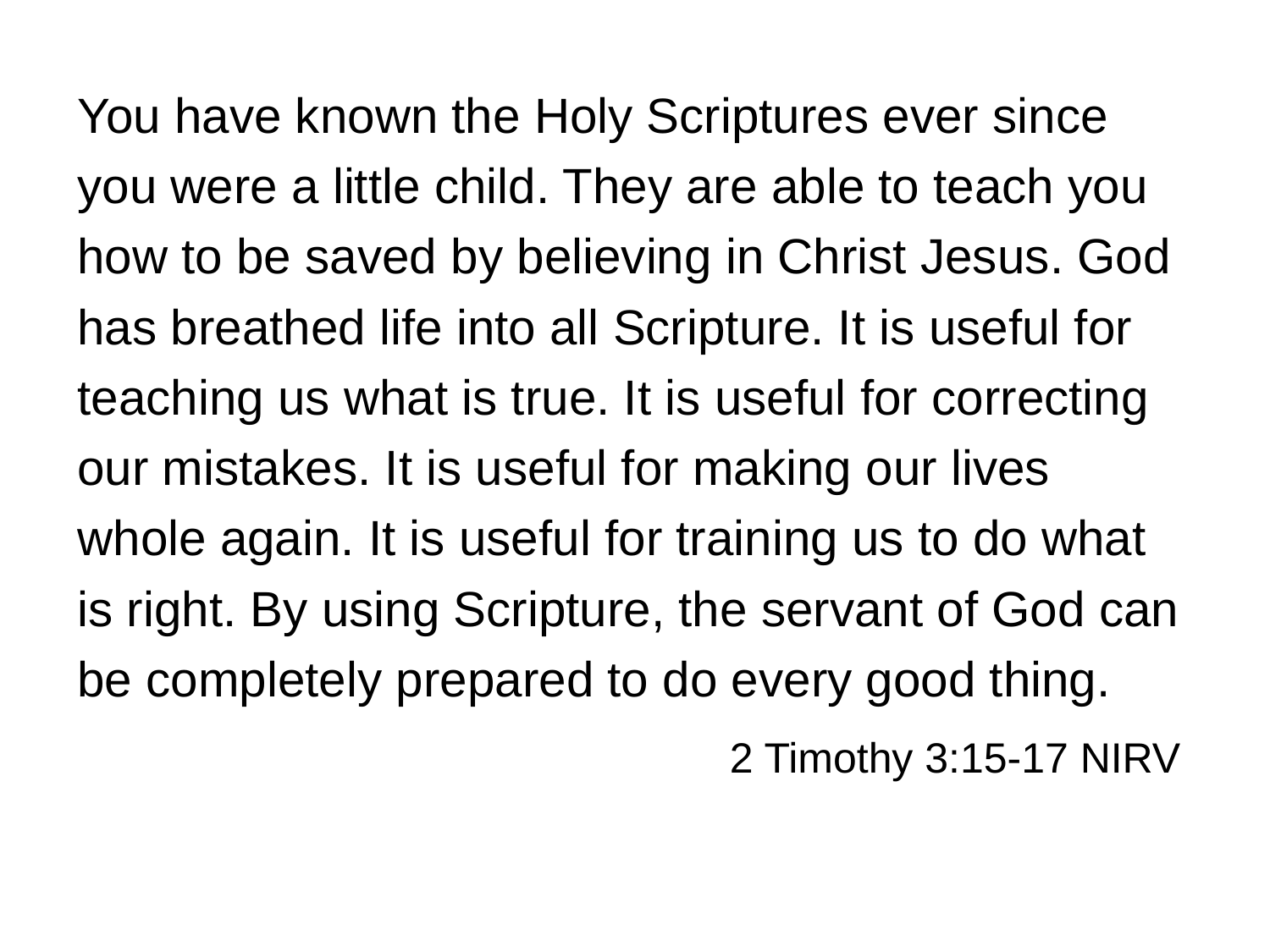

You have known the Holy Scriptures ever since you were a little child. They are able to teach you how to be saved by believing in Christ Jesus. God has breathed life into all Scripture. It is useful for teaching us what is true. It is useful for correcting our mistakes. It is useful for making our lives whole again. It is useful for training us to do what is right. By using Scripture, the servant of God can be completely prepared to do every good thing.
2 Timothy 3:15-17 NIRV